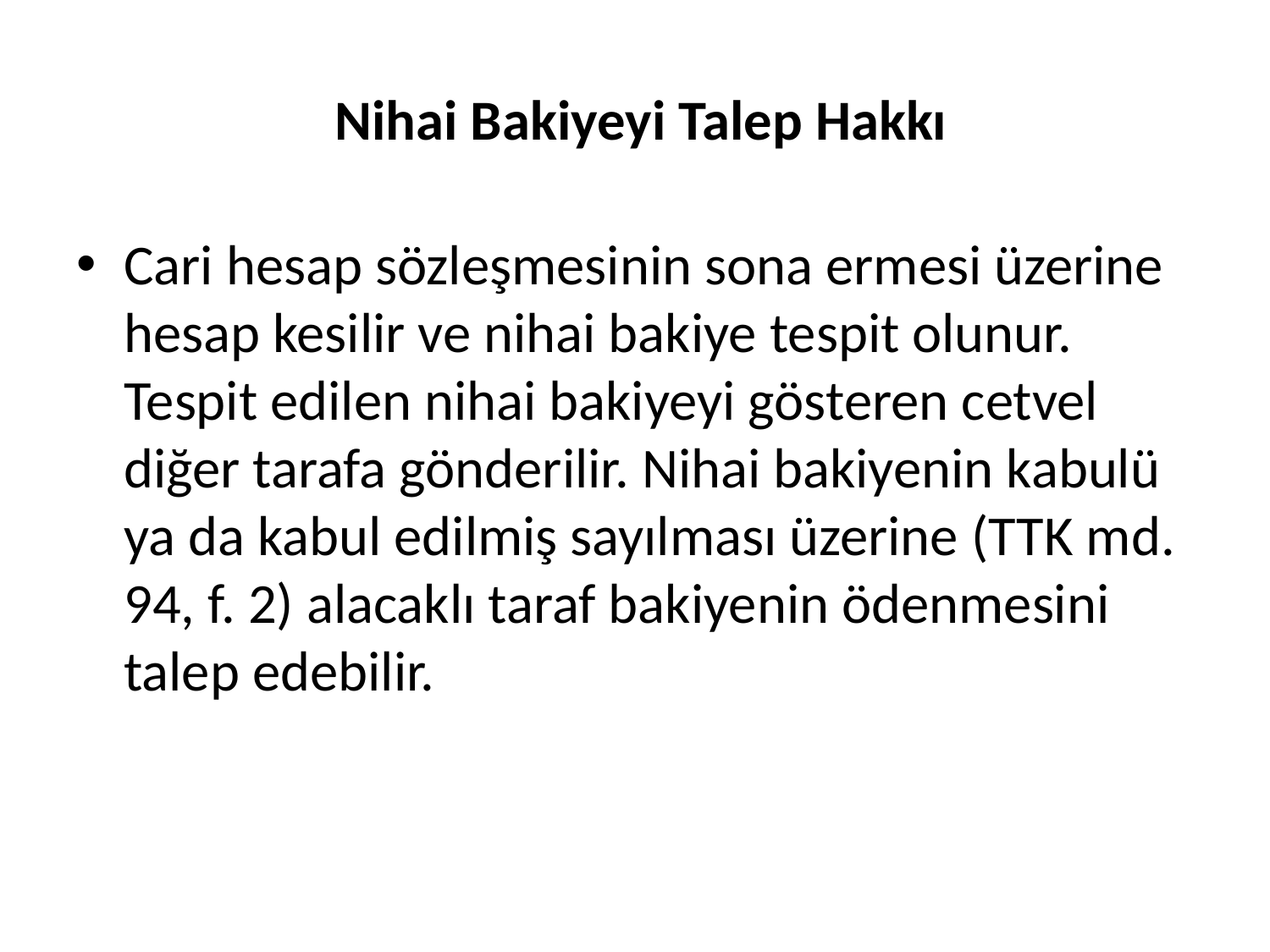

# Nihai Bakiyeyi Talep Hakkı
Cari hesap sözleşmesinin sona ermesi üzerine hesap kesilir ve nihai bakiye tespit olunur. Tespit edilen nihai bakiyeyi gösteren cetvel diğer tarafa gönderilir. Nihai bakiyenin kabulü ya da kabul edilmiş sayılması üzerine (TTK md. 94, f. 2) alacaklı taraf bakiyenin ödenmesini talep edebilir.